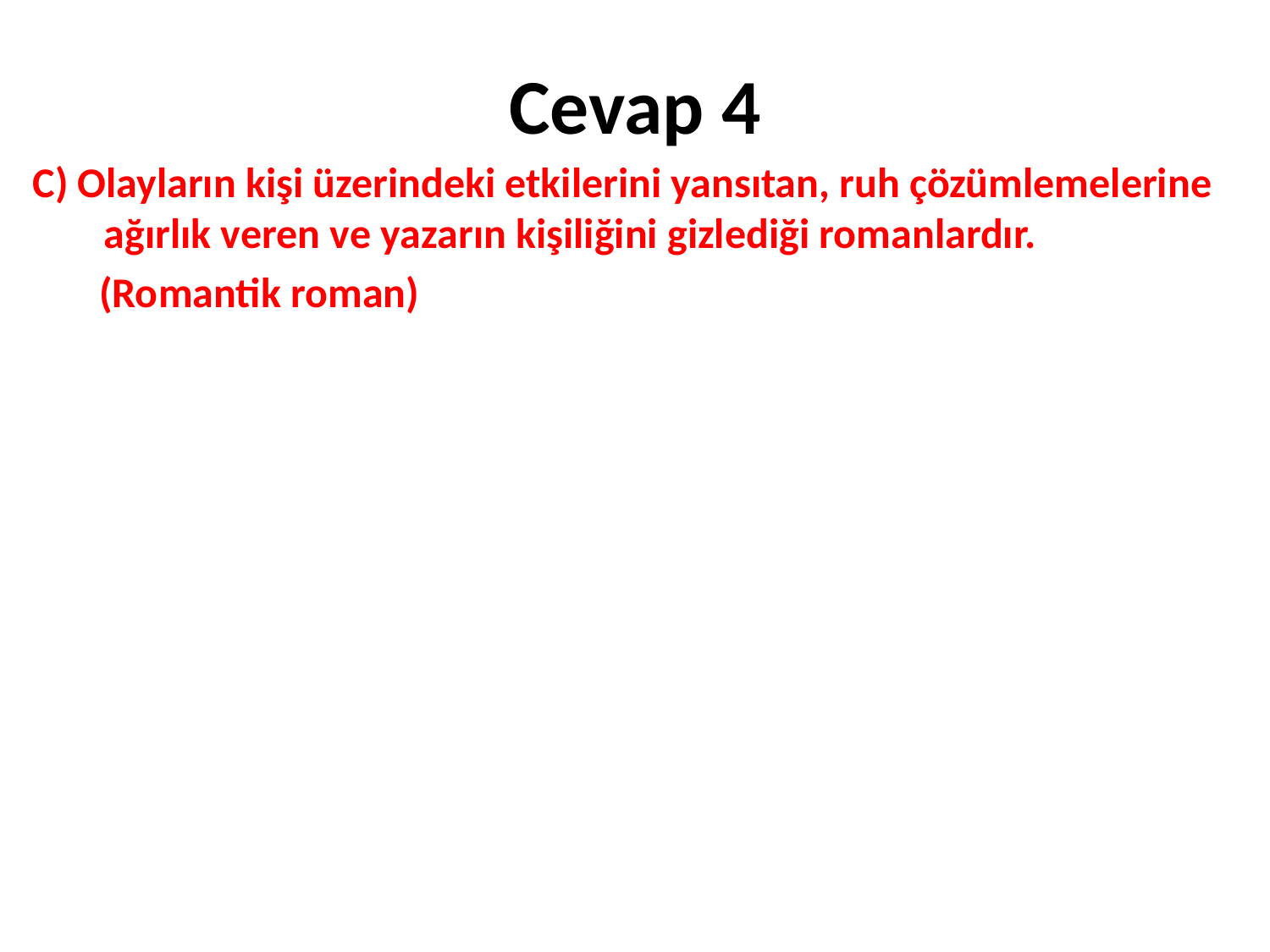

# Cevap 4
C) Olayların kişi üzerindeki etkilerini yansıtan, ruh çözümlemelerine ağırlık veren ve yazarın kişiliğini gizlediği romanlardır.
       (Romantik roman)